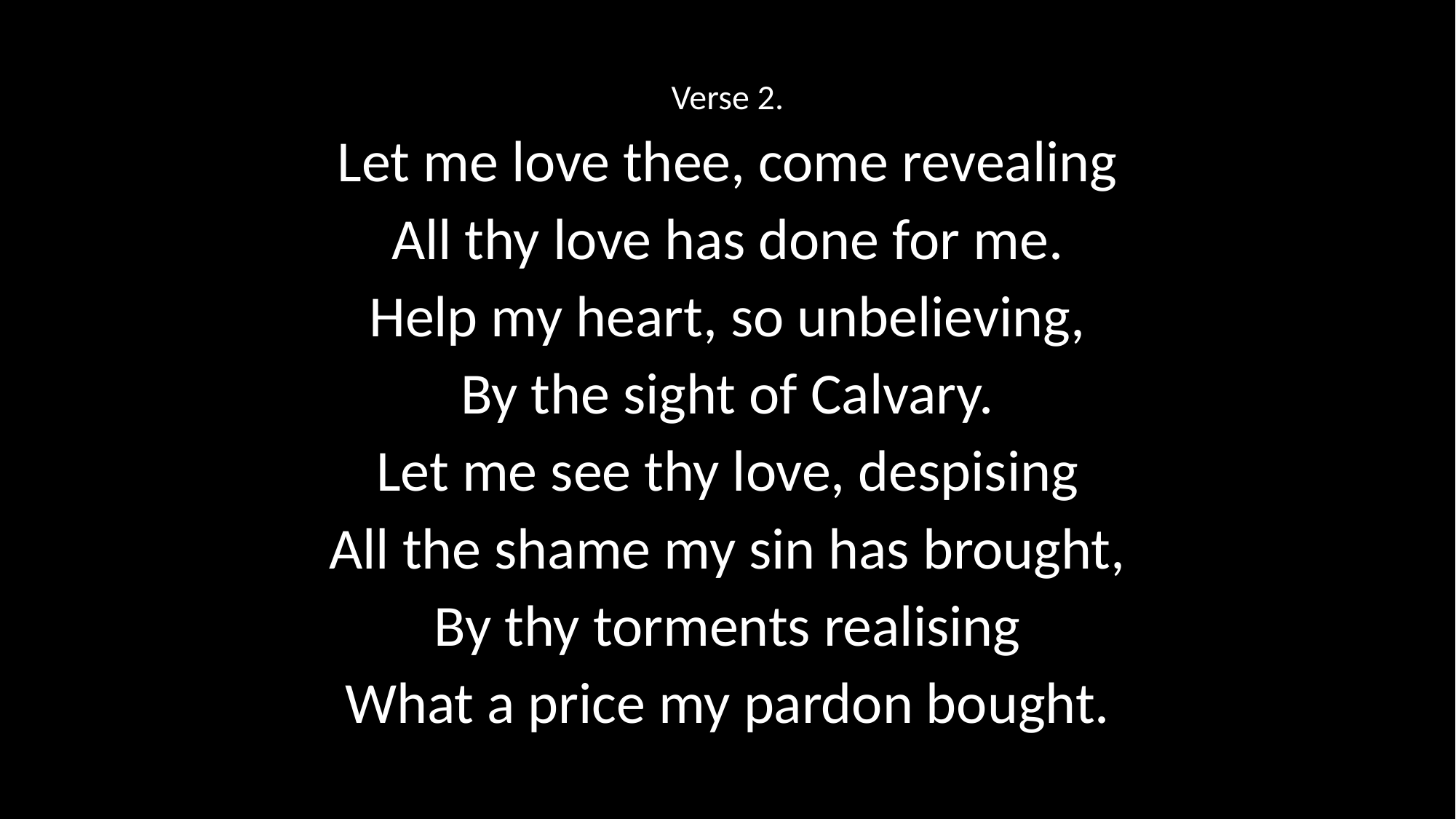

Verse 2.
Let me love thee, come revealing
All thy love has done for me.
Help my heart, so unbelieving,
By the sight of Calvary.
Let me see thy love, despising
All the shame my sin has brought,
By thy torments realising
What a price my pardon bought.